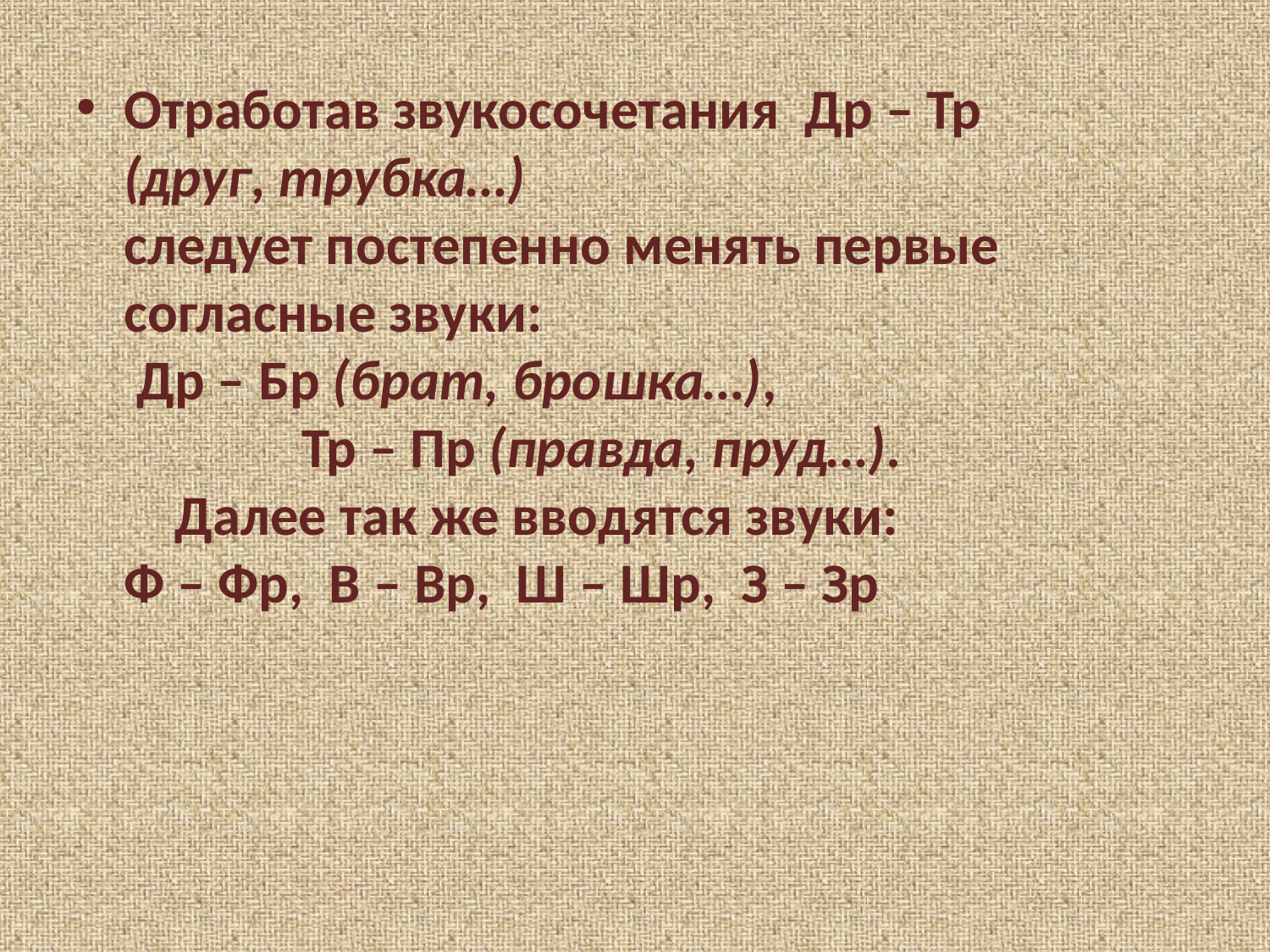

Отработав звукосочетания  Др – Тр
(друг, трубка…)
следует постепенно менять первые согласные звуки:
 Др – Бр (брат, брошка…),
              Тр – Пр (правда, пруд…).
    Далее так же вводятся звуки:
Ф – Фр,  В – Вр,  Ш – Шр,  З – Зр